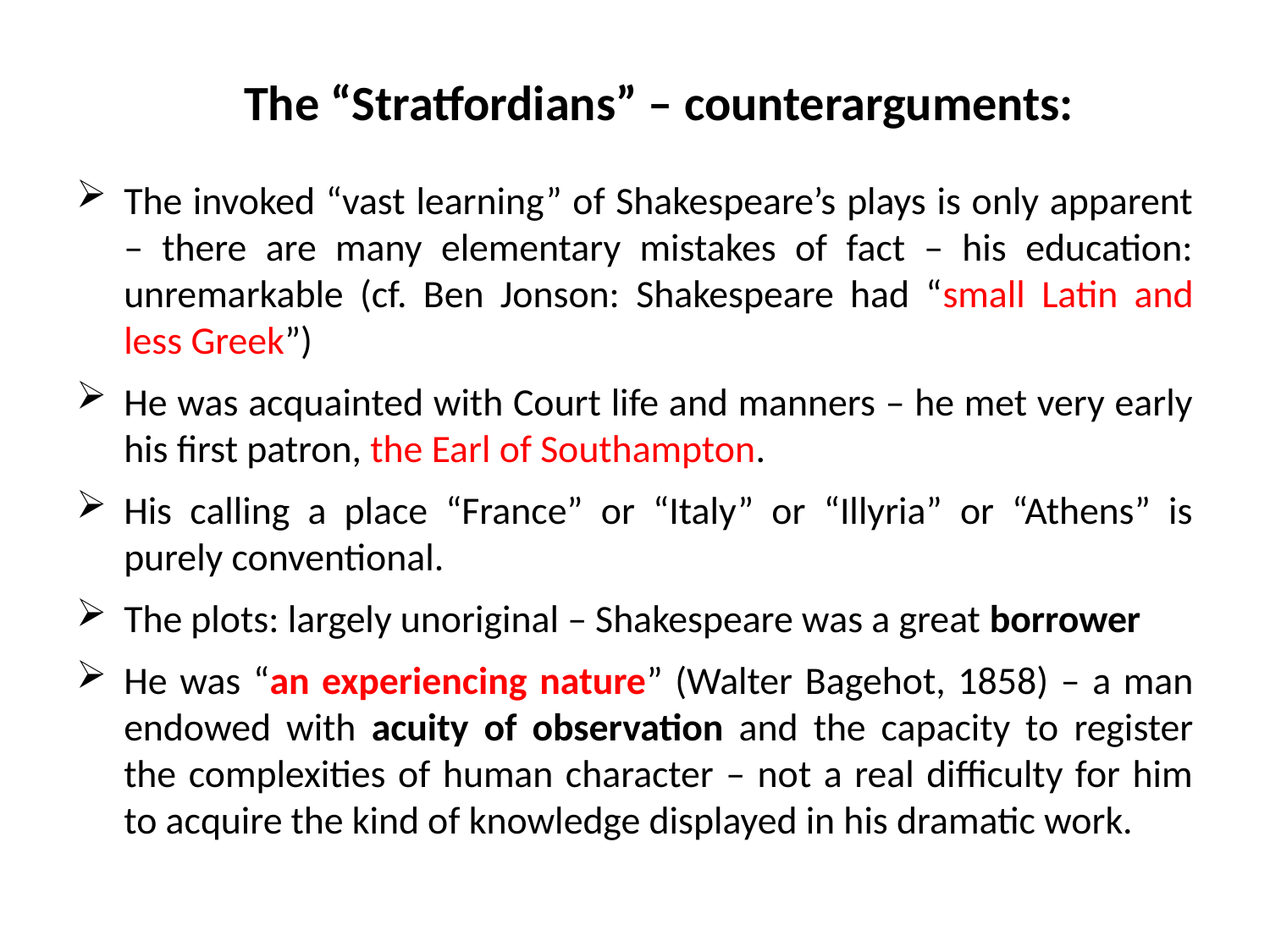

# The “Stratfordians” – counterarguments:
The invoked “vast learning” of Shakespeare’s plays is only apparent – there are many elementary mistakes of fact – his education: unremarkable (cf. Ben Jonson: Shakespeare had “small Latin and less Greek”)
He was acquainted with Court life and manners – he met very early his first patron, the Earl of Southampton.
His calling a place “France” or “Italy” or “Illyria” or “Athens” is purely conventional.
The plots: largely unoriginal – Shakespeare was a great borrower
He was “an experiencing nature” (Walter Bagehot, 1858) – a man endowed with acuity of observation and the capacity to register the complexities of human character – not a real difficulty for him to acquire the kind of knowledge displayed in his dramatic work.